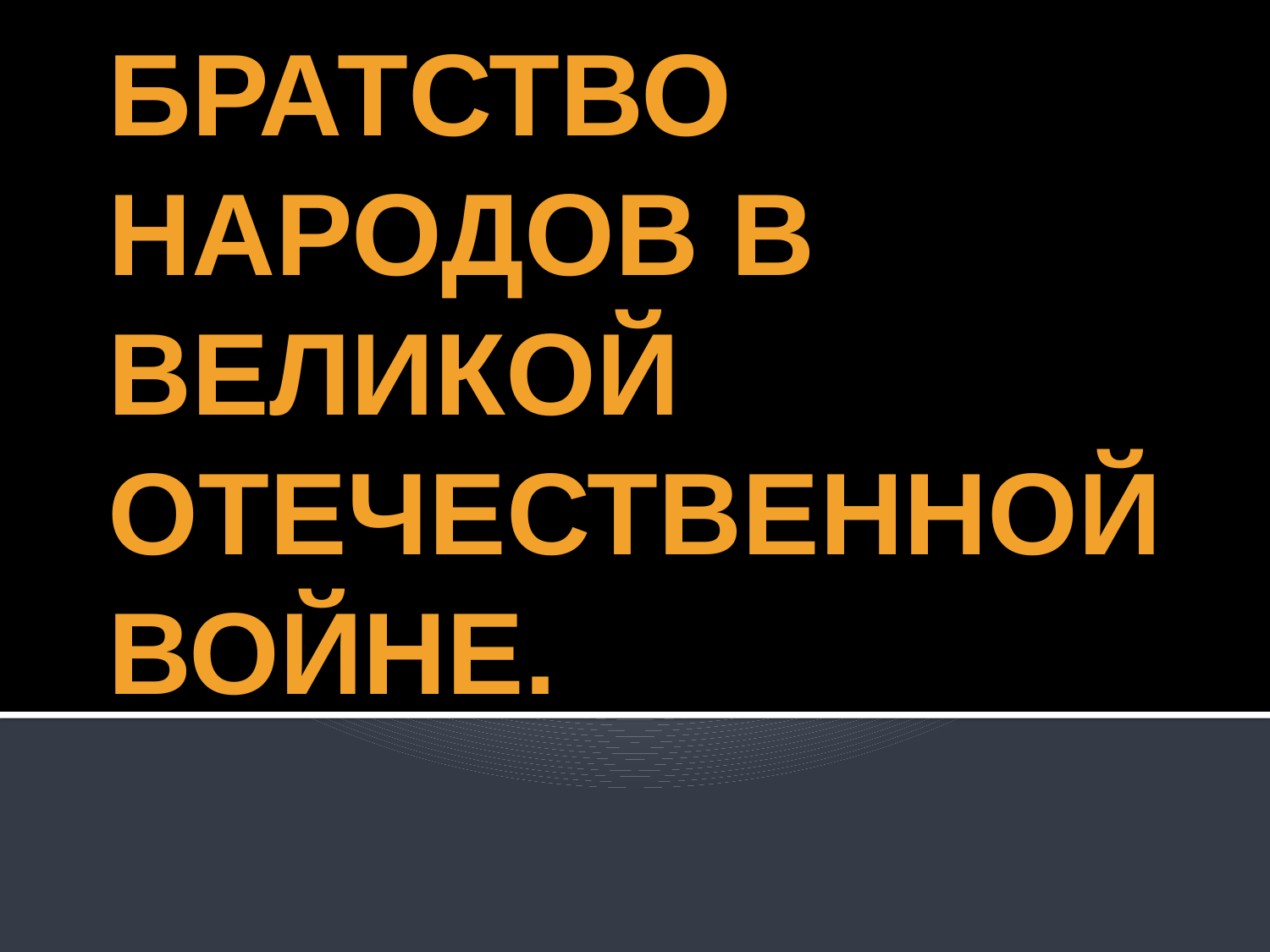

# Братство народов в Великой Отечественной Войне.